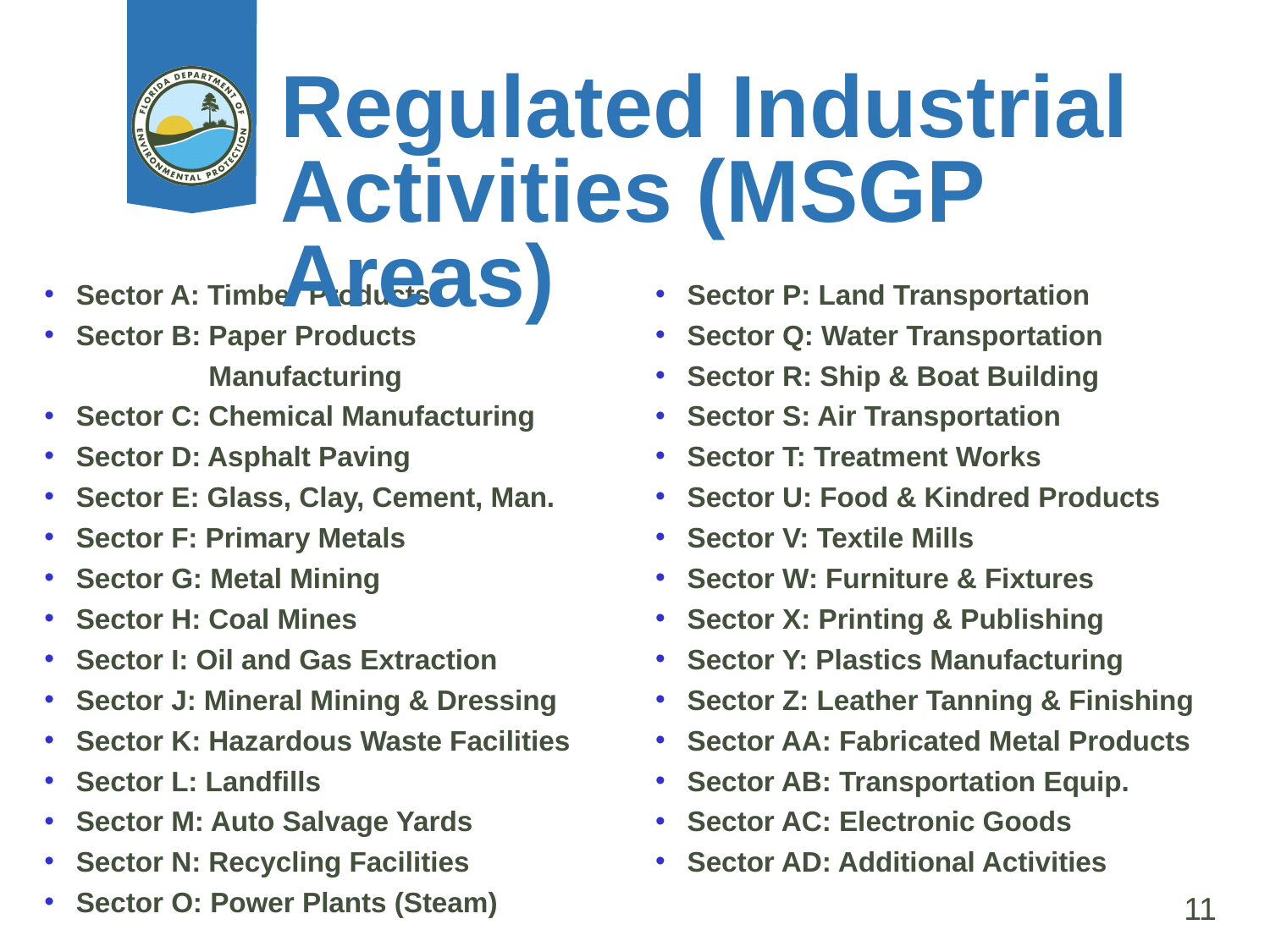

# Regulated Industrial Activities (MSGP Areas)
Sector A: Timber Products
Sector B: Paper Products
                 Manufacturing
Sector C: Chemical Manufacturing
Sector D: Asphalt Paving
Sector E: Glass, Clay, Cement, Man.
Sector F: Primary Metals
Sector G: Metal Mining
Sector H: Coal Mines
Sector I: Oil and Gas Extraction
Sector J: Mineral Mining & Dressing
Sector K: Hazardous Waste Facilities
Sector L: Landfills
Sector M: Auto Salvage Yards
Sector N: Recycling Facilities
Sector O: Power Plants (Steam)
Sector P: Land Transportation
Sector Q: Water Transportation
Sector R: Ship & Boat Building
Sector S: Air Transportation
Sector T: Treatment Works
Sector U: Food & Kindred Products
Sector V: Textile Mills
Sector W: Furniture & Fixtures
Sector X: Printing & Publishing
Sector Y: Plastics Manufacturing
Sector Z: Leather Tanning & Finishing
Sector AA: Fabricated Metal Products
Sector AB: Transportation Equip.
Sector AC: Electronic Goods
Sector AD: Additional Activities